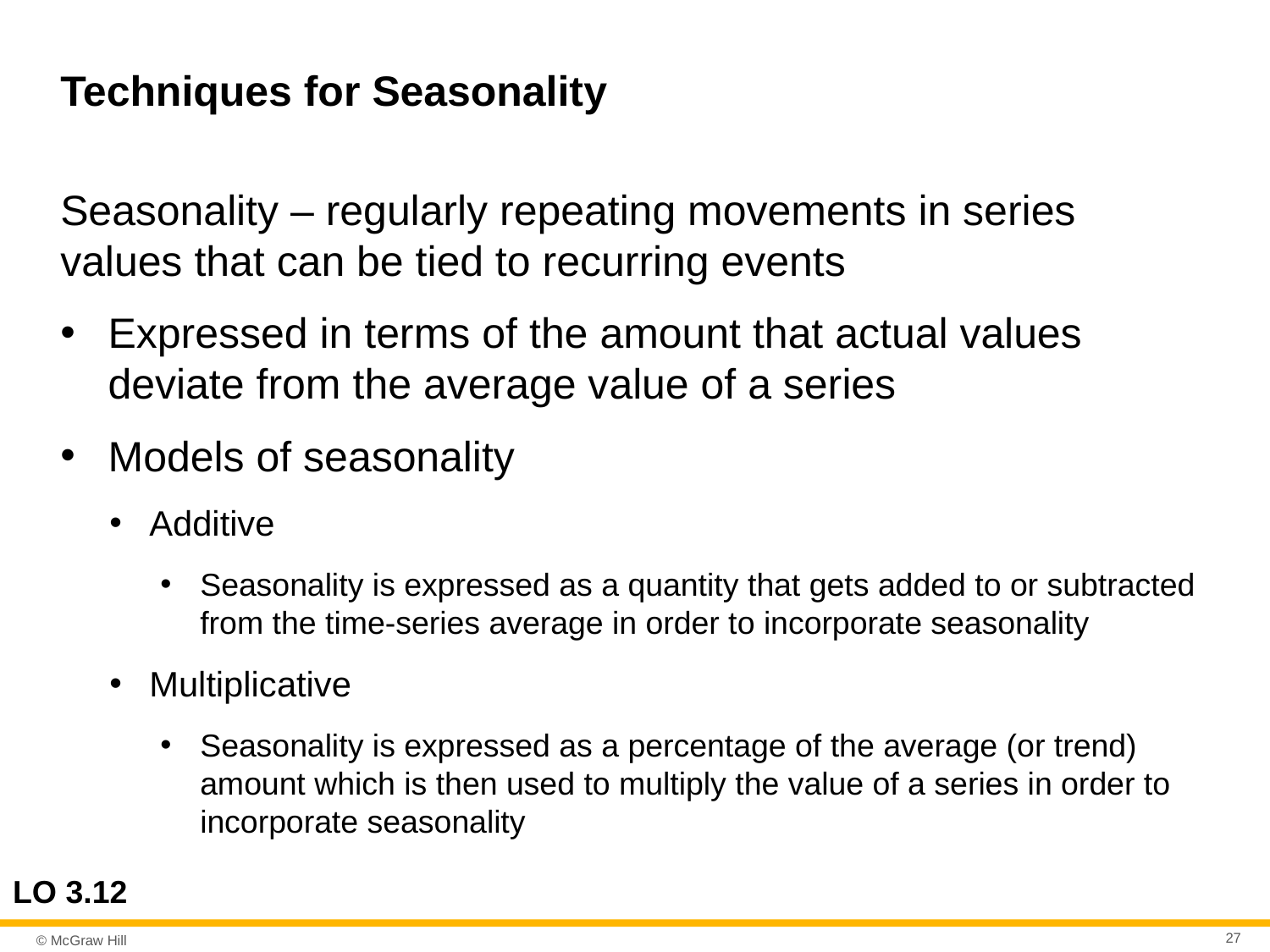

# Techniques for Seasonality
Seasonality – regularly repeating movements in series values that can be tied to recurring events
Expressed in terms of the amount that actual values deviate from the average value of a series
Models of seasonality
Additive
Seasonality is expressed as a quantity that gets added to or subtracted from the time-series average in order to incorporate seasonality
Multiplicative
Seasonality is expressed as a percentage of the average (or trend) amount which is then used to multiply the value of a series in order to incorporate seasonality
LO 3.12